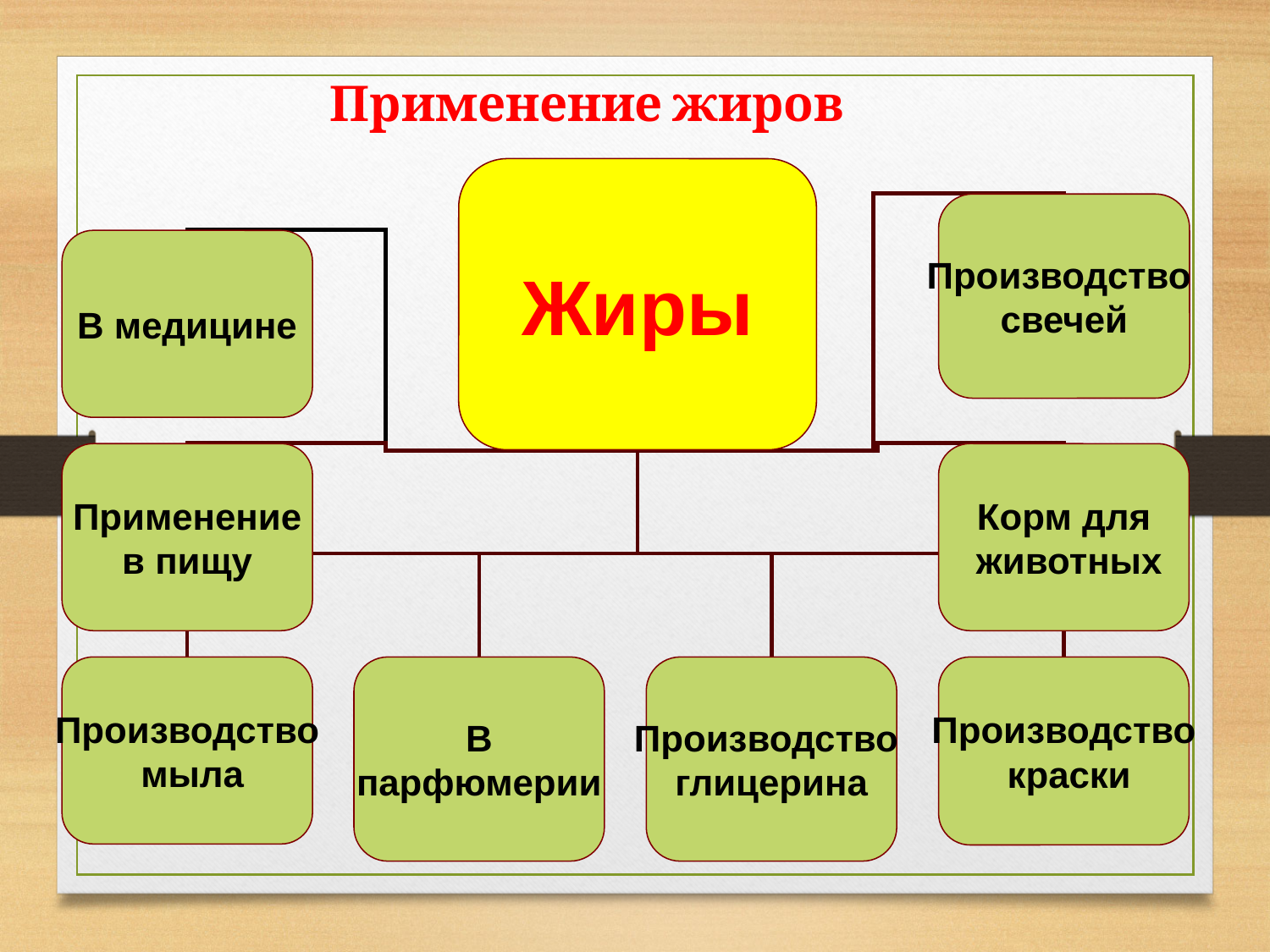

# Применение жиров
Жиры
Производство
свечей
В медицине
Применение
в пищу
Корм для
 животных
Производство
 мыла
В
парфюмерии
Производство
глицерина
Производство
 краски